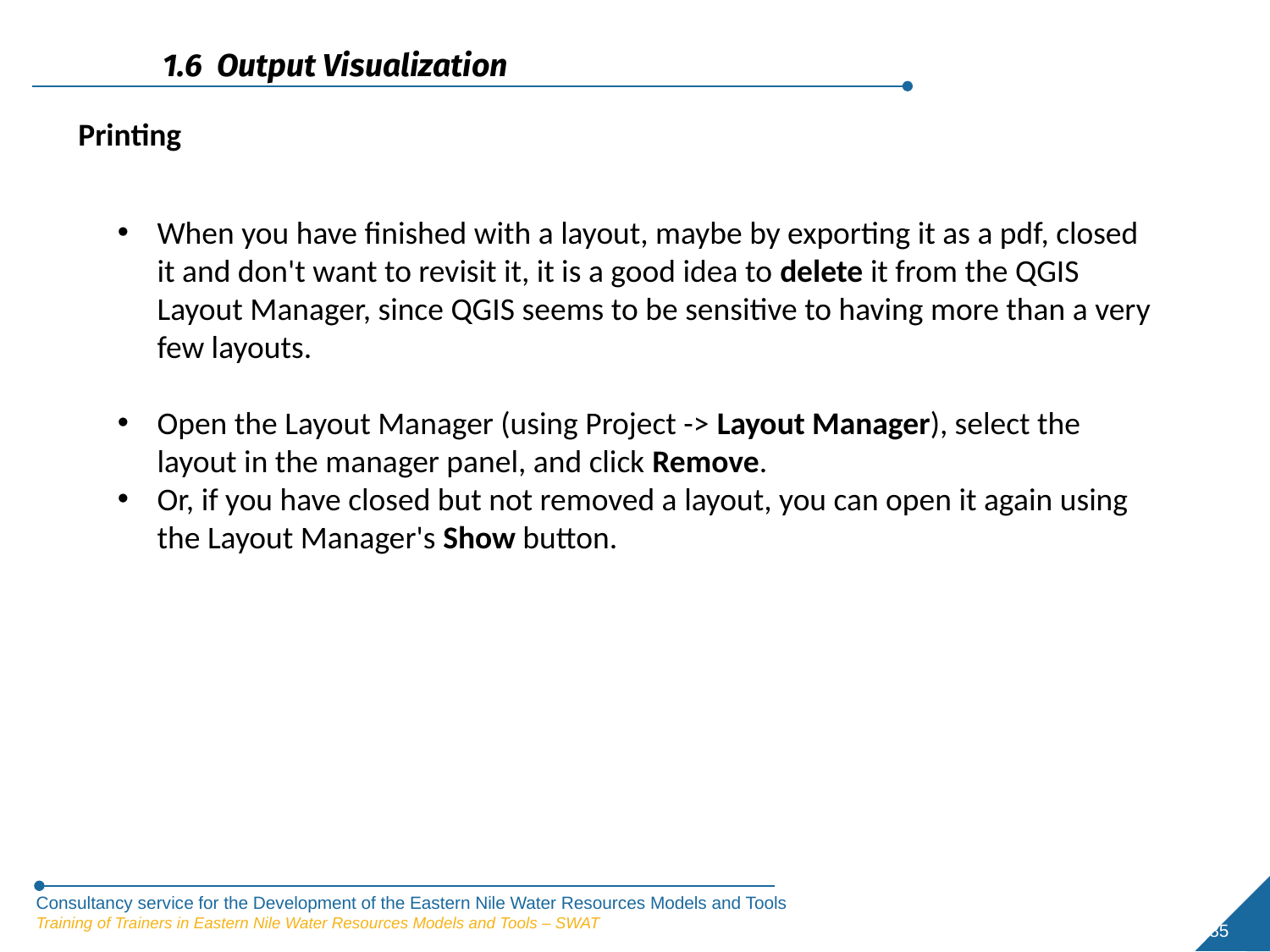

1.6  Output Visualization
Printing
When you have finished with a layout, maybe by exporting it as a pdf, closed it and don't want to revisit it, it is a good idea to delete it from the QGIS Layout Manager, since QGIS seems to be sensitive to having more than a very few layouts.

Open the Layout Manager (using Project -> Layout Manager), select the layout in the manager panel, and click Remove.
Or, if you have closed but not removed a layout, you can open it again using the Layout Manager's Show button.